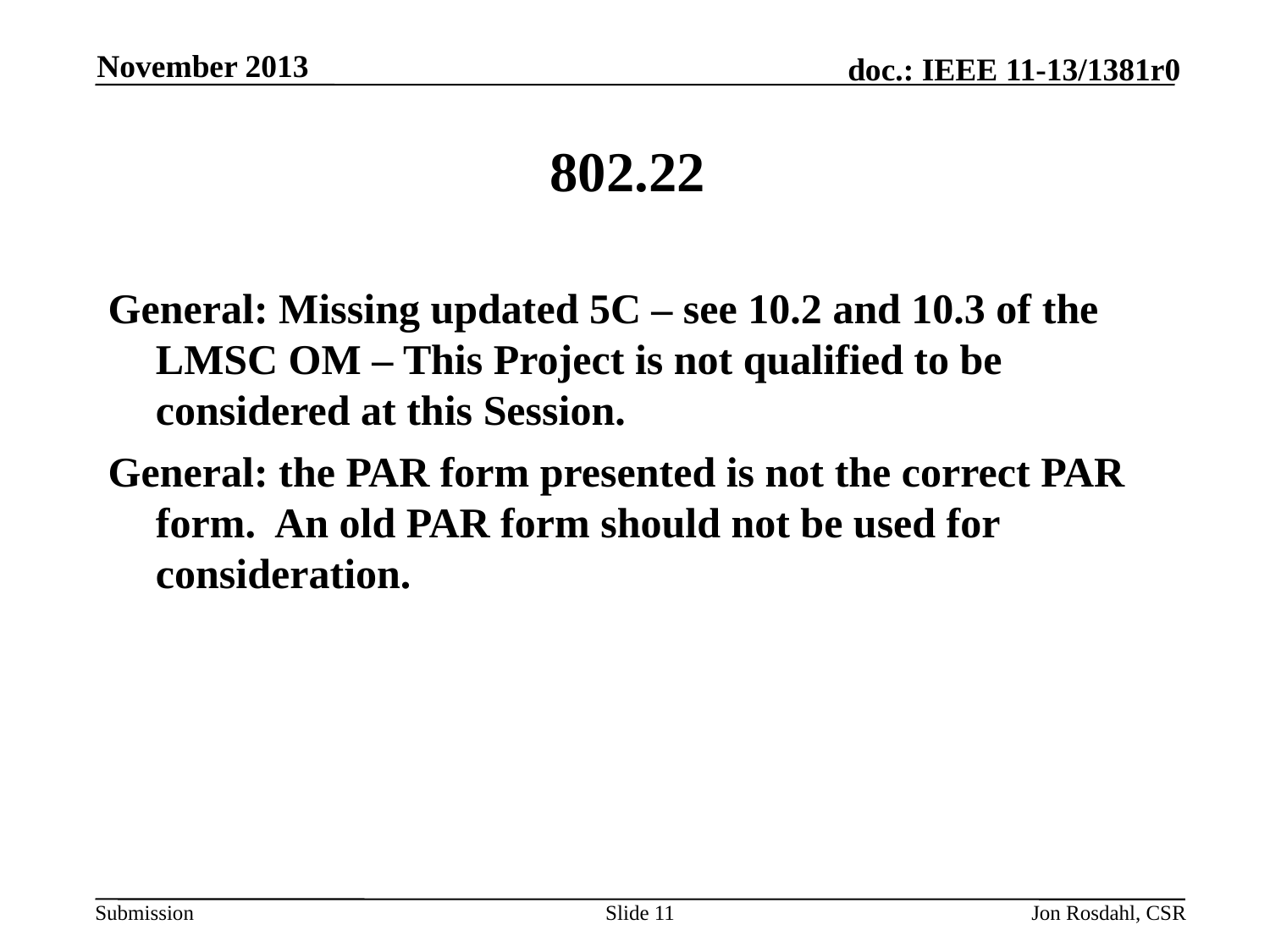

November 2013
# 802.22
General: Missing updated 5C – see 10.2 and 10.3 of the LMSC OM – This Project is not qualified to be considered at this Session.
General: the PAR form presented is not the correct PAR form.  An old PAR form should not be used for consideration.

Slide 11
Jon Rosdahl, CSR